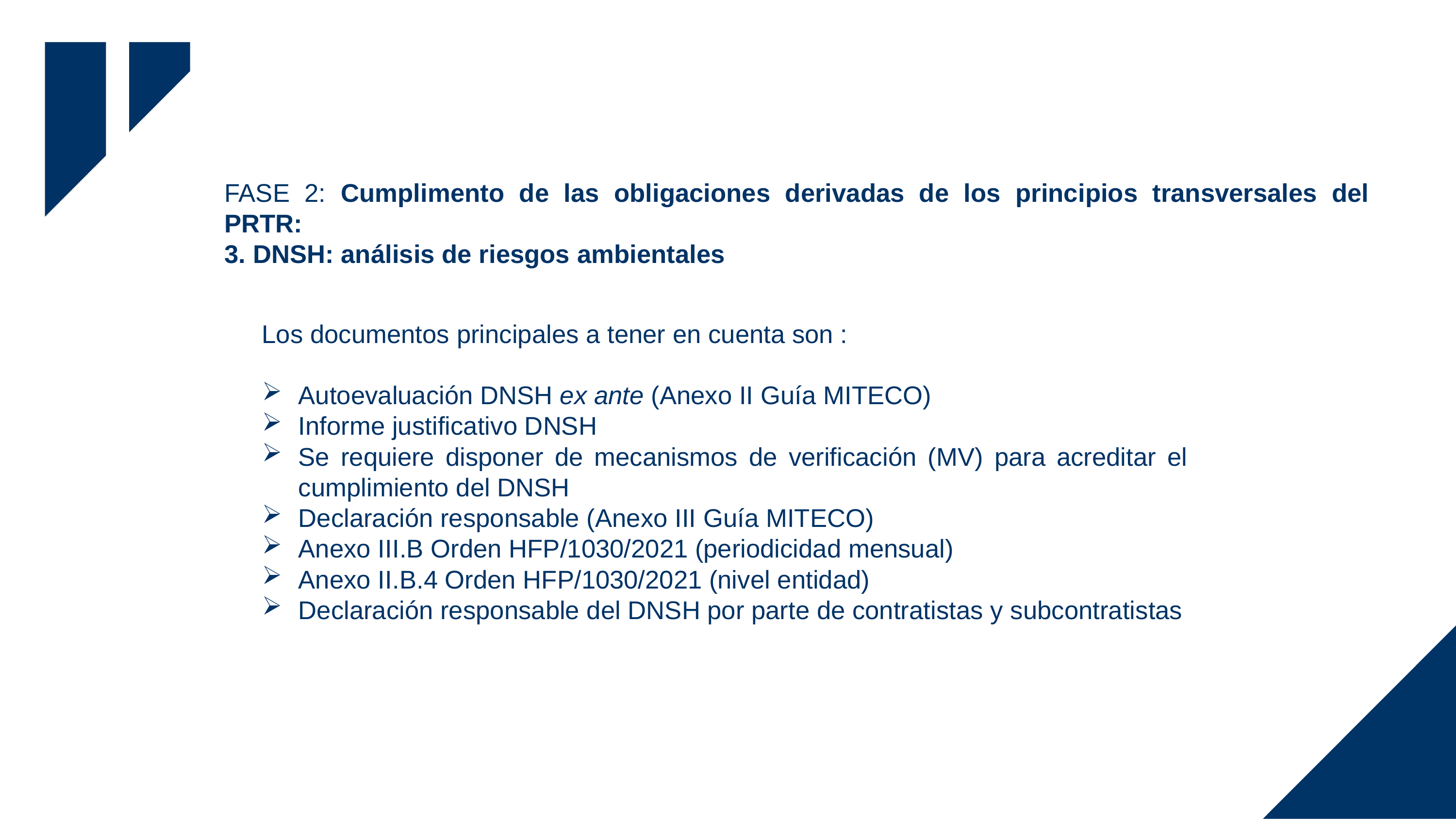

FASE 2: Cumplimento de las obligaciones derivadas de los principios transversales del PRTR:
3. DNSH: análisis de riesgos ambientales

Los documentos principales a tener en cuenta son :

Autoevaluación DNSH ex ante (Anexo II Guía MITECO)
Informe justificativo DNSH
Se requiere disponer de mecanismos de verificación (MV) para acreditar el cumplimiento del DNSH
Declaración responsable (Anexo III Guía MITECO)
Anexo III.B Orden HFP/1030/2021 (periodicidad mensual)
Anexo II.B.4 Orden HFP/1030/2021 (nivel entidad)
Declaración responsable del DNSH por parte de contratistas y subcontratistas